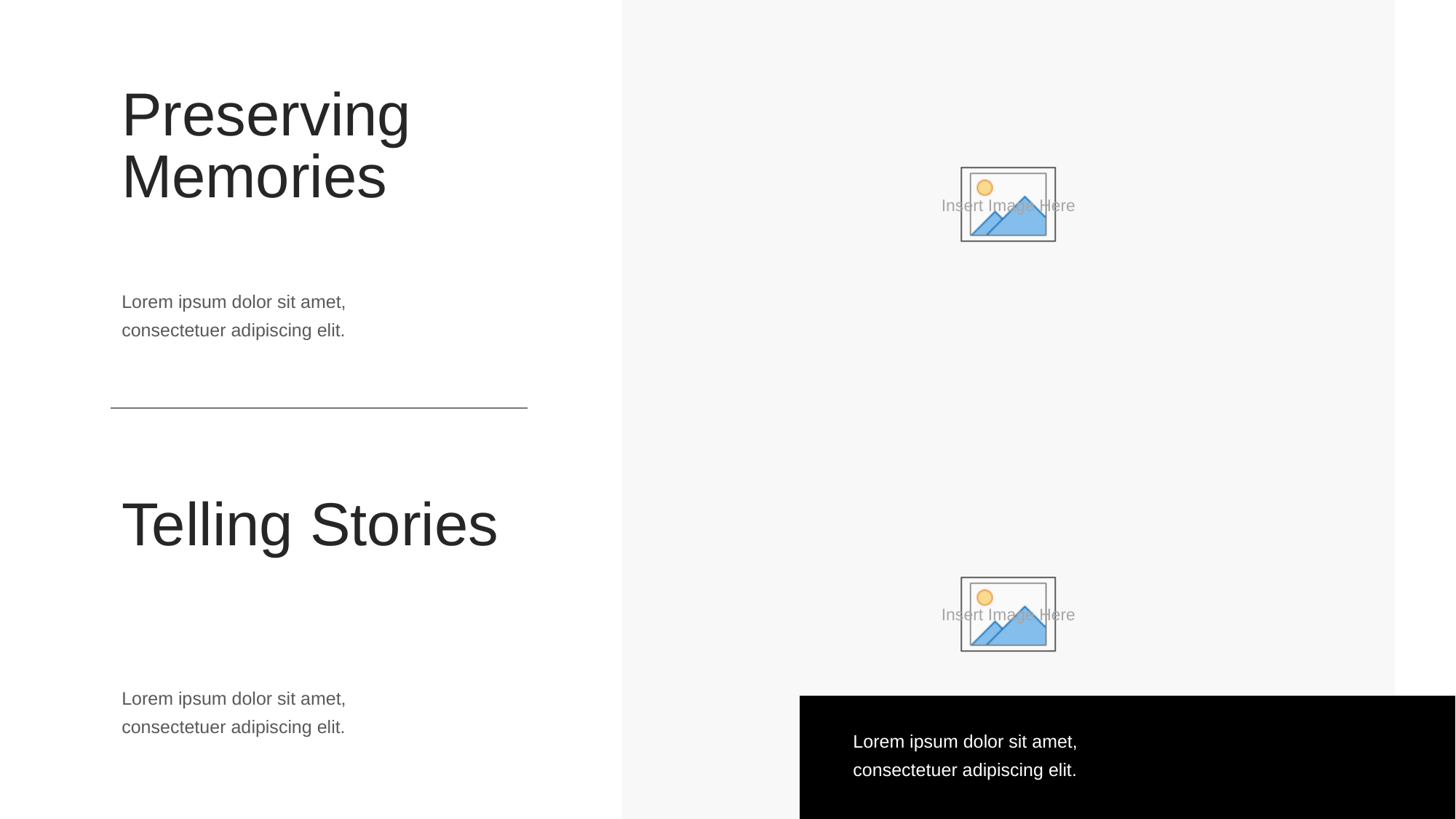

Preserving Memories
Lorem ipsum dolor sit amet, consectetuer adipiscing elit.

Telling Stories
Lorem ipsum dolor sit amet, consectetuer adipiscing elit.

Lorem ipsum dolor sit amet, consectetuer adipiscing elit.